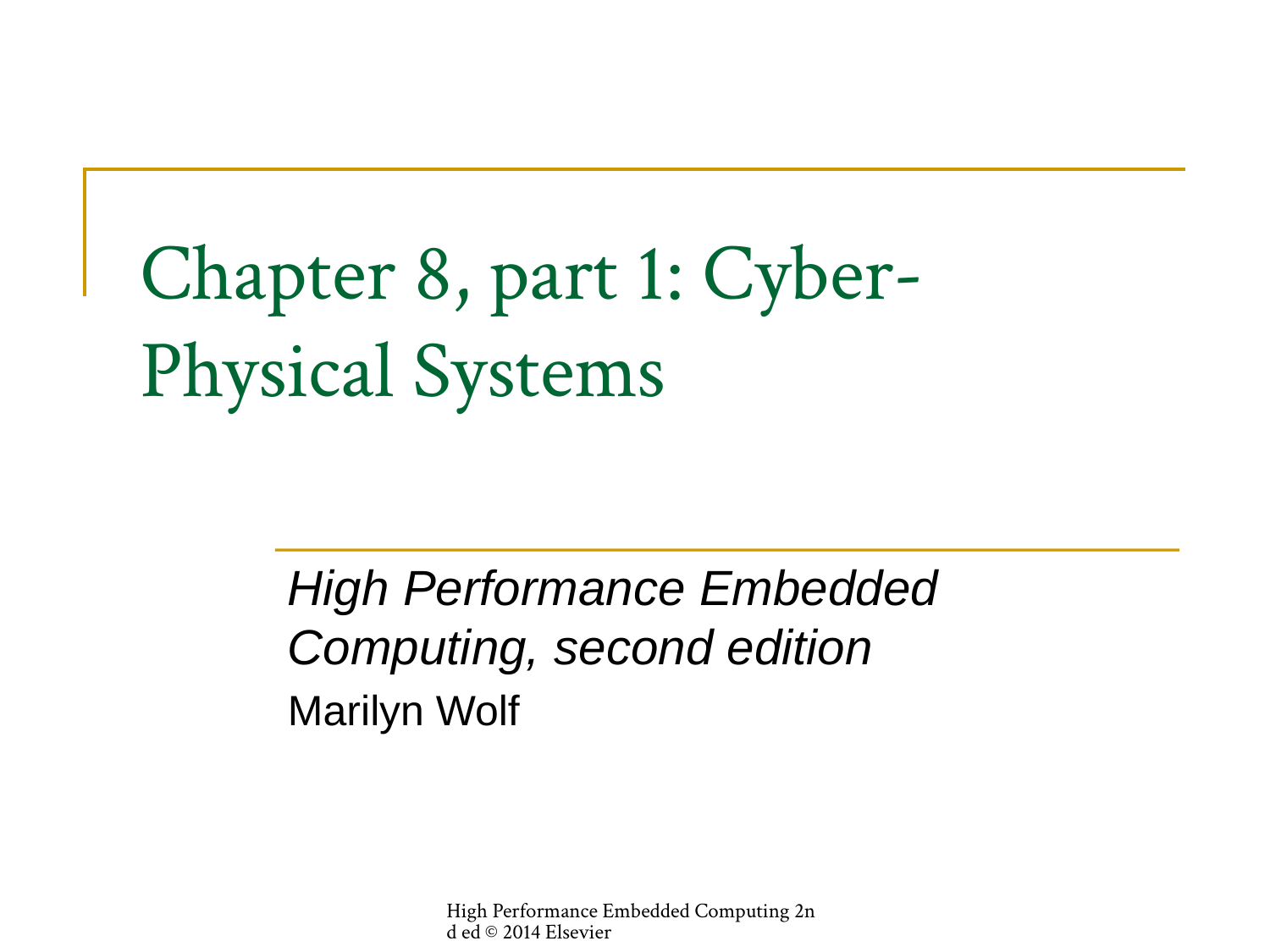

# Chapter 8, part 1: Cyber-Physical Systems
High Performance Embedded Computing, second edition
Marilyn Wolf
High Performance Embedded Computing 2nd ed © 2014 Elsevier